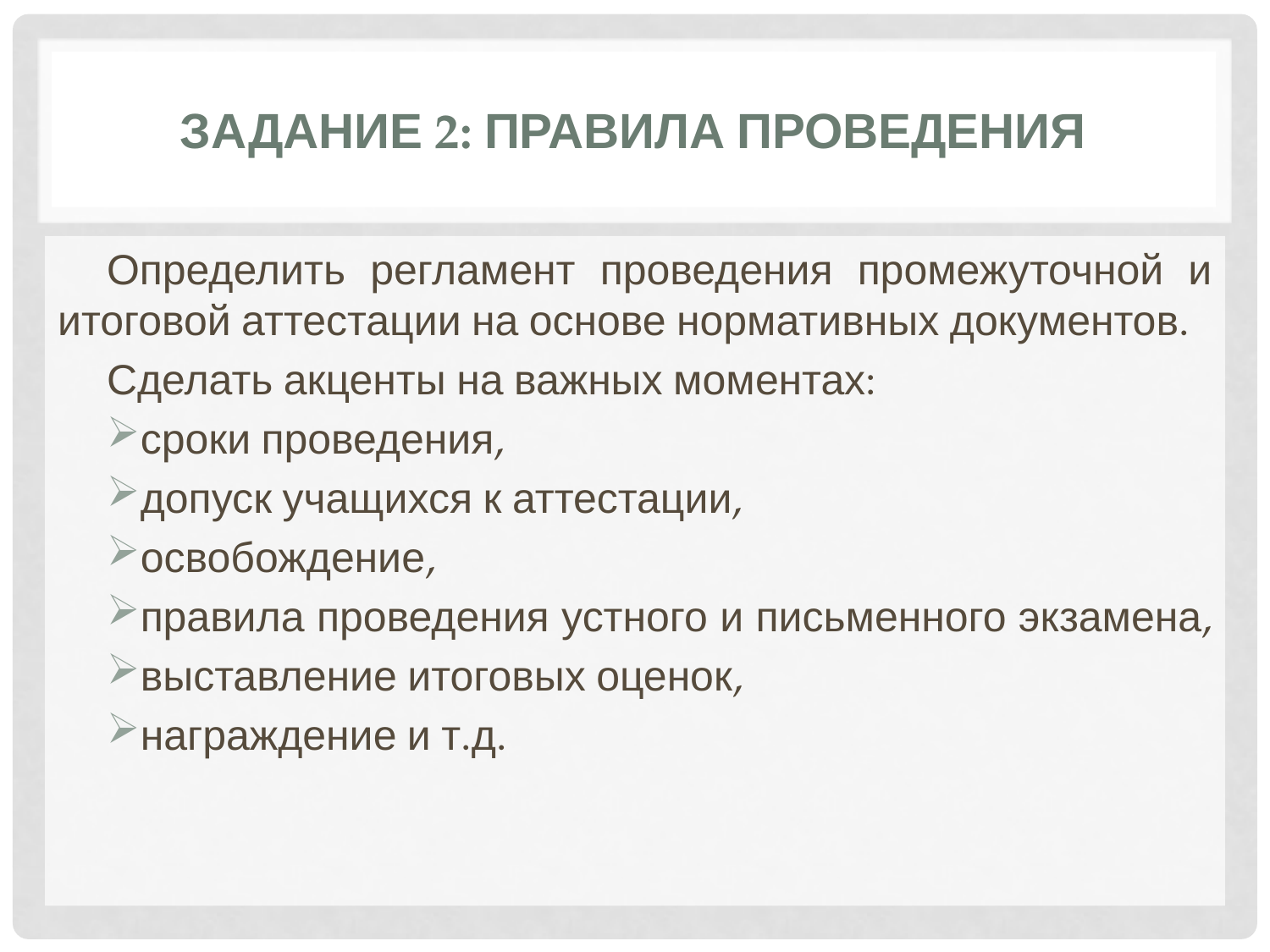

# Задание 2: Правила проведения
Определить регламент проведения промежуточной и итоговой аттестации на основе нормативных документов.
Сделать акценты на важных моментах:
сроки проведения,
допуск учащихся к аттестации,
освобождение,
правила проведения устного и письменного экзамена,
выставление итоговых оценок,
награждение и т.д.